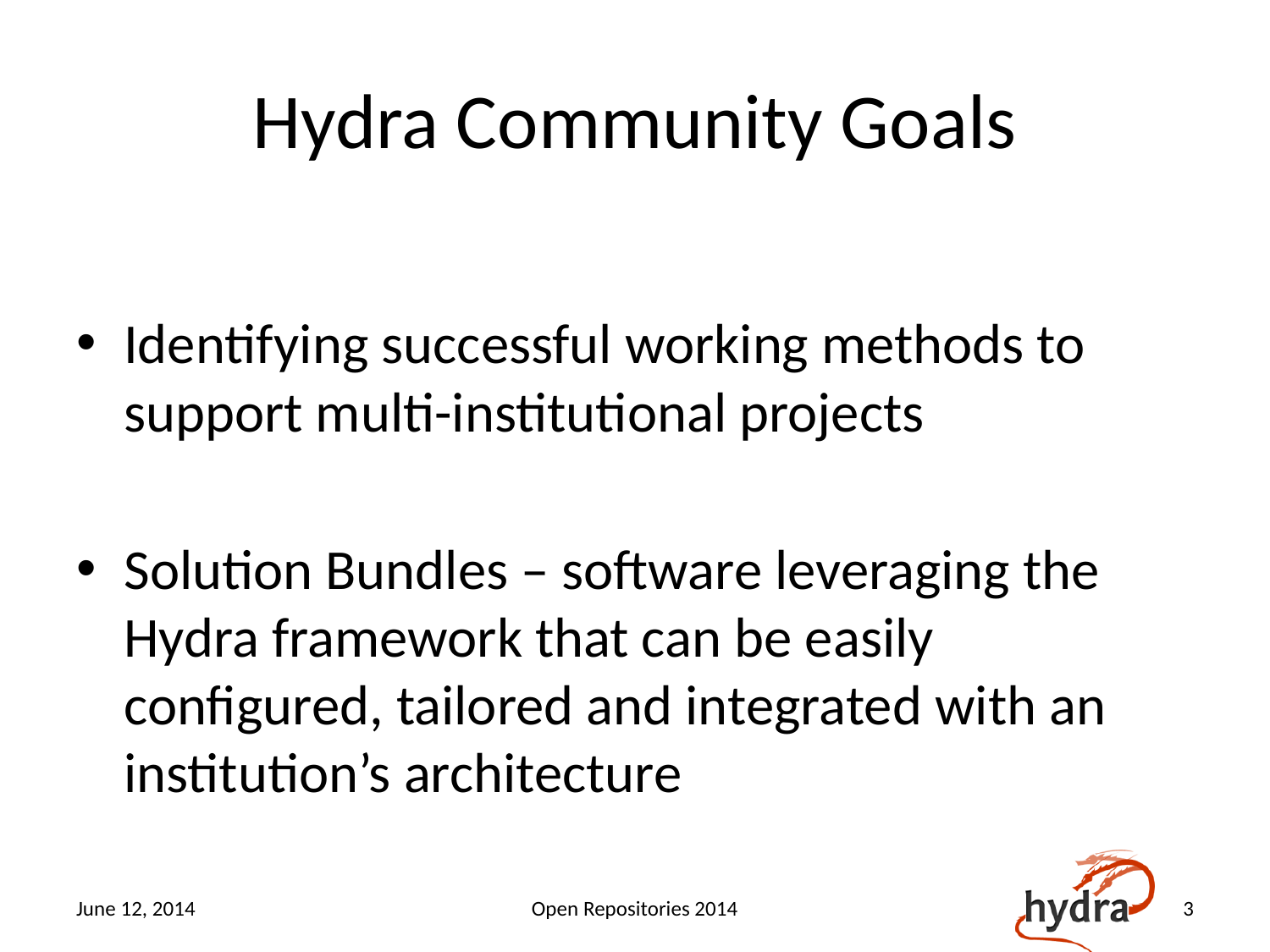

# Hydra Community Goals

Identifying successful working methods to support multi-institutional projects

Solution Bundles – software leveraging the Hydra framework that can be easily configured, tailored and integrated with an institution’s architecture
June 12, 2014
Open Repositories 2014
3